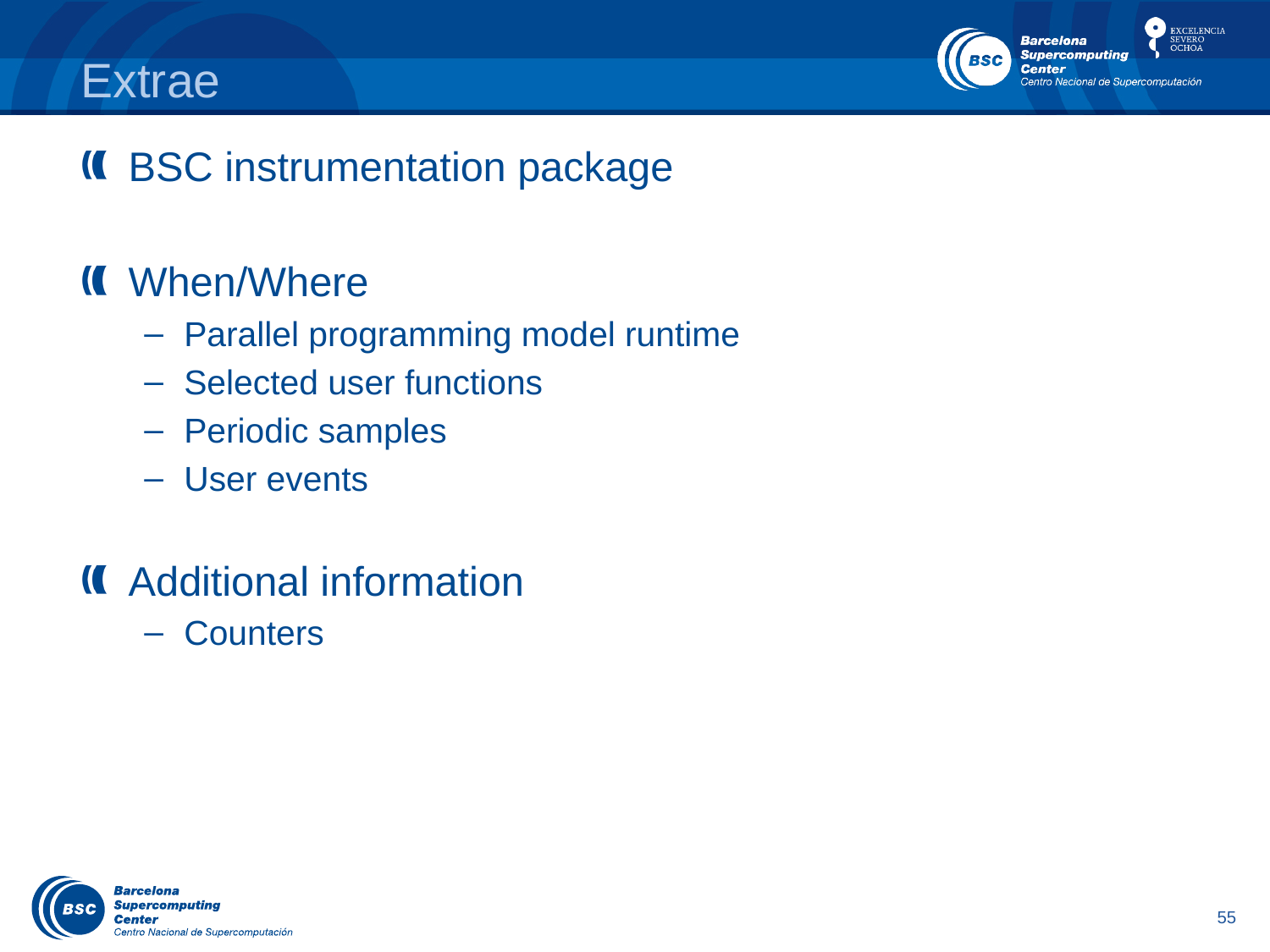

# Extrae
BSC instrumentation package

When/Where
Parallel programming model runtime
Selected user functions
Periodic samples
User events

Additional information
Counters